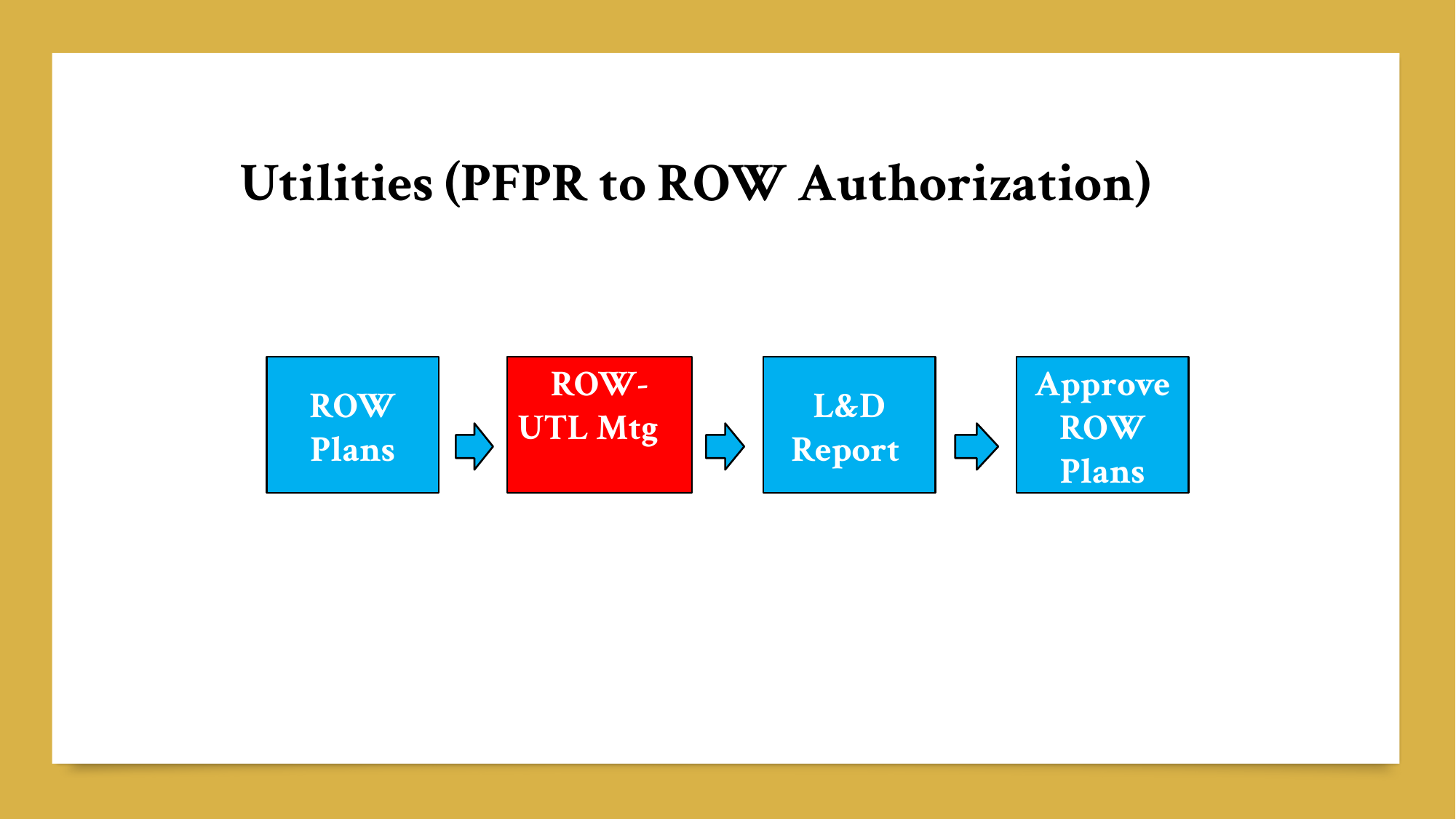

Utilities (PFPR to ROW Authorization)
ROW Plans
ROW-UTL Mtg
L&D Report
Approve ROW Plans